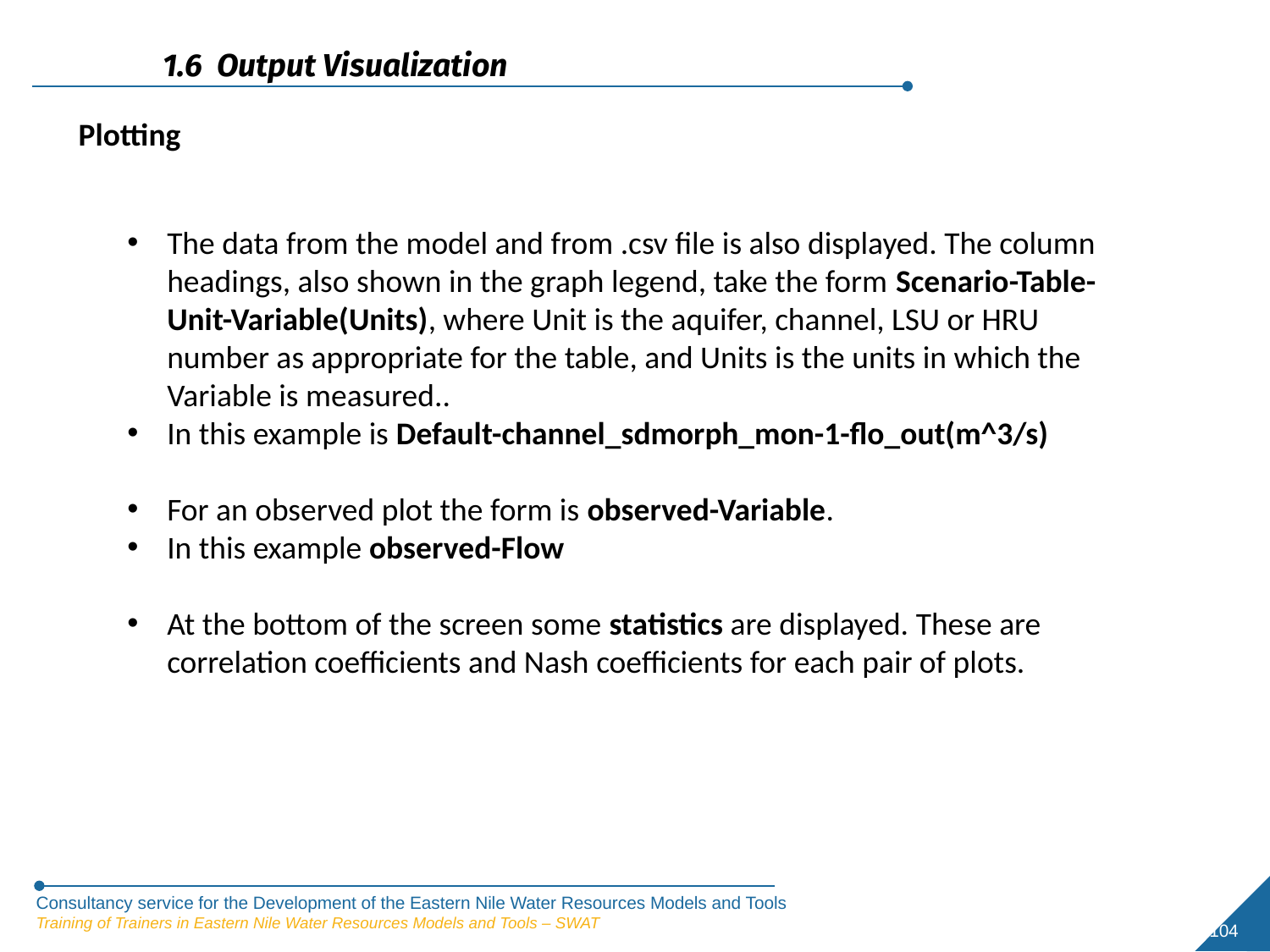

1.6  Output Visualization
Plotting
The data from the model and from .csv file is also displayed. The column headings, also shown in the graph legend, take the form Scenario-Table-Unit-Variable(Units), where Unit is the aquifer, channel, LSU or HRU number as appropriate for the table, and Units is the units in which the Variable is measured..
In this example is Default-channel_sdmorph_mon-1-flo_out(m^3/s)

For an observed plot the form is observed-Variable.
In this example observed-Flow

At the bottom of the screen some statistics are displayed. These are correlation coefficients and Nash coefficients for each pair of plots.